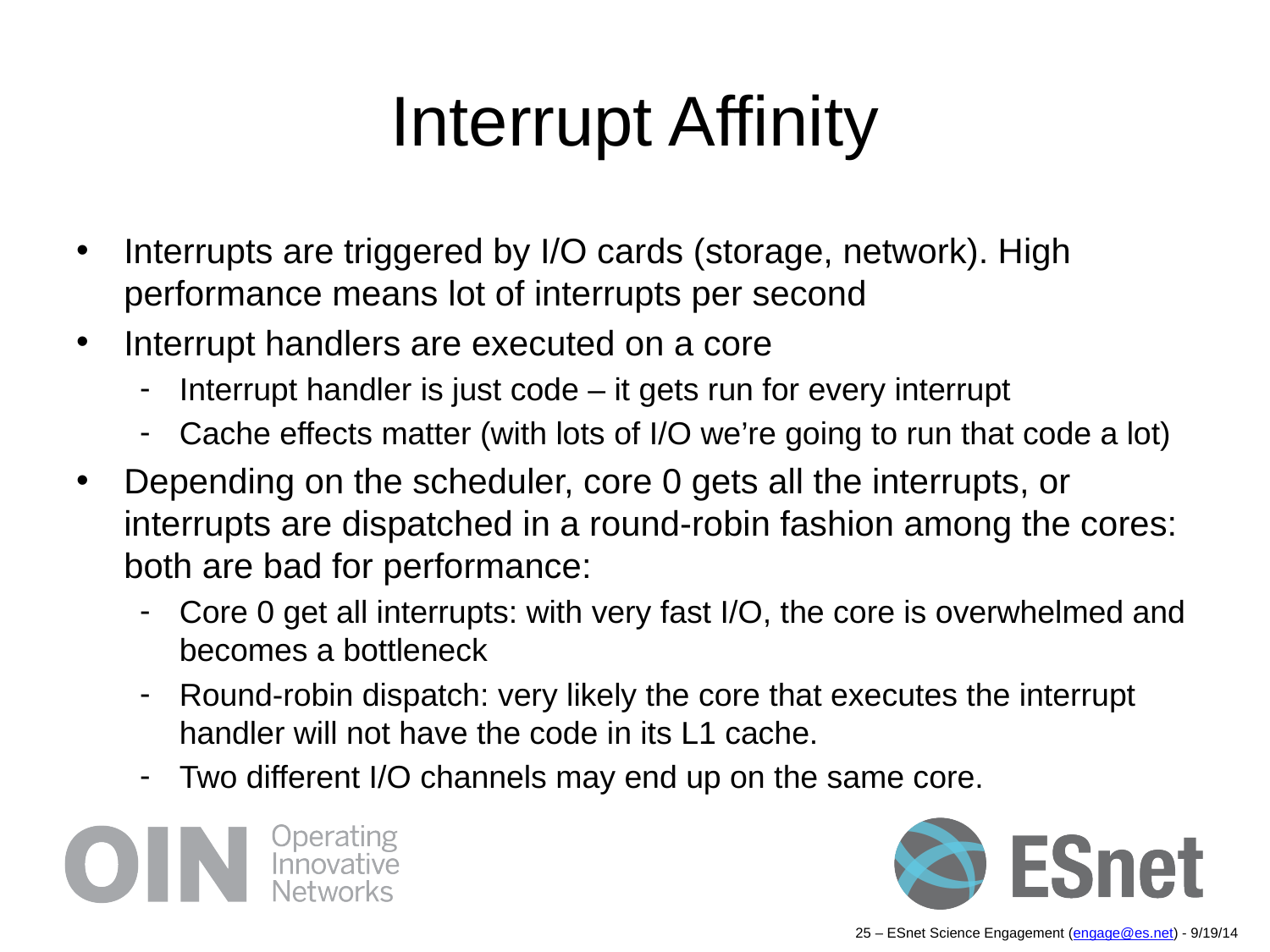

# Interrupt Affinity
Interrupts are triggered by I/O cards (storage, network). High performance means lot of interrupts per second
Interrupt handlers are executed on a core
Interrupt handler is just code – it gets run for every interrupt
Cache effects matter (with lots of I/O we’re going to run that code a lot)
Depending on the scheduler, core 0 gets all the interrupts, or interrupts are dispatched in a round-robin fashion among the cores: both are bad for performance:
Core 0 get all interrupts: with very fast I/O, the core is overwhelmed and becomes a bottleneck
Round-robin dispatch: very likely the core that executes the interrupt handler will not have the code in its L1 cache.
Two different I/O channels may end up on the same core.
25 – ESnet Science Engagement (engage@es.net) - 9/19/14